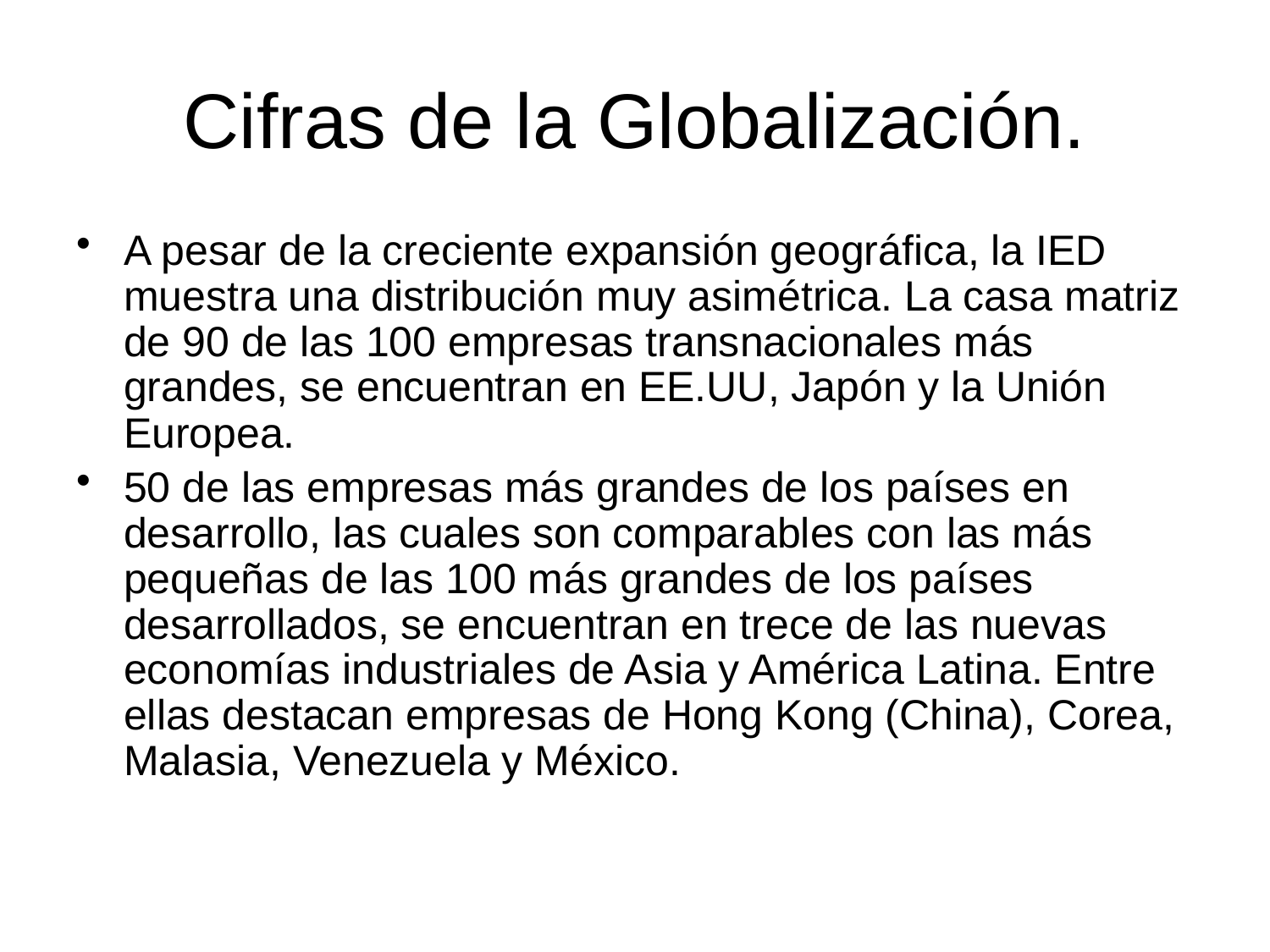

# Cifras de la Globalización.
A pesar de la creciente expansión geográfica, la IED muestra una distribución muy asimétrica. La casa matriz de 90 de las 100 empresas transnacionales más grandes, se encuentran en EE.UU, Japón y la Unión Europea.
50 de las empresas más grandes de los países en desarrollo, las cuales son comparables con las más pequeñas de las 100 más grandes de los países desarrollados, se encuentran en trece de las nuevas economías industriales de Asia y América Latina. Entre ellas destacan empresas de Hong Kong (China), Corea, Malasia, Venezuela y México.